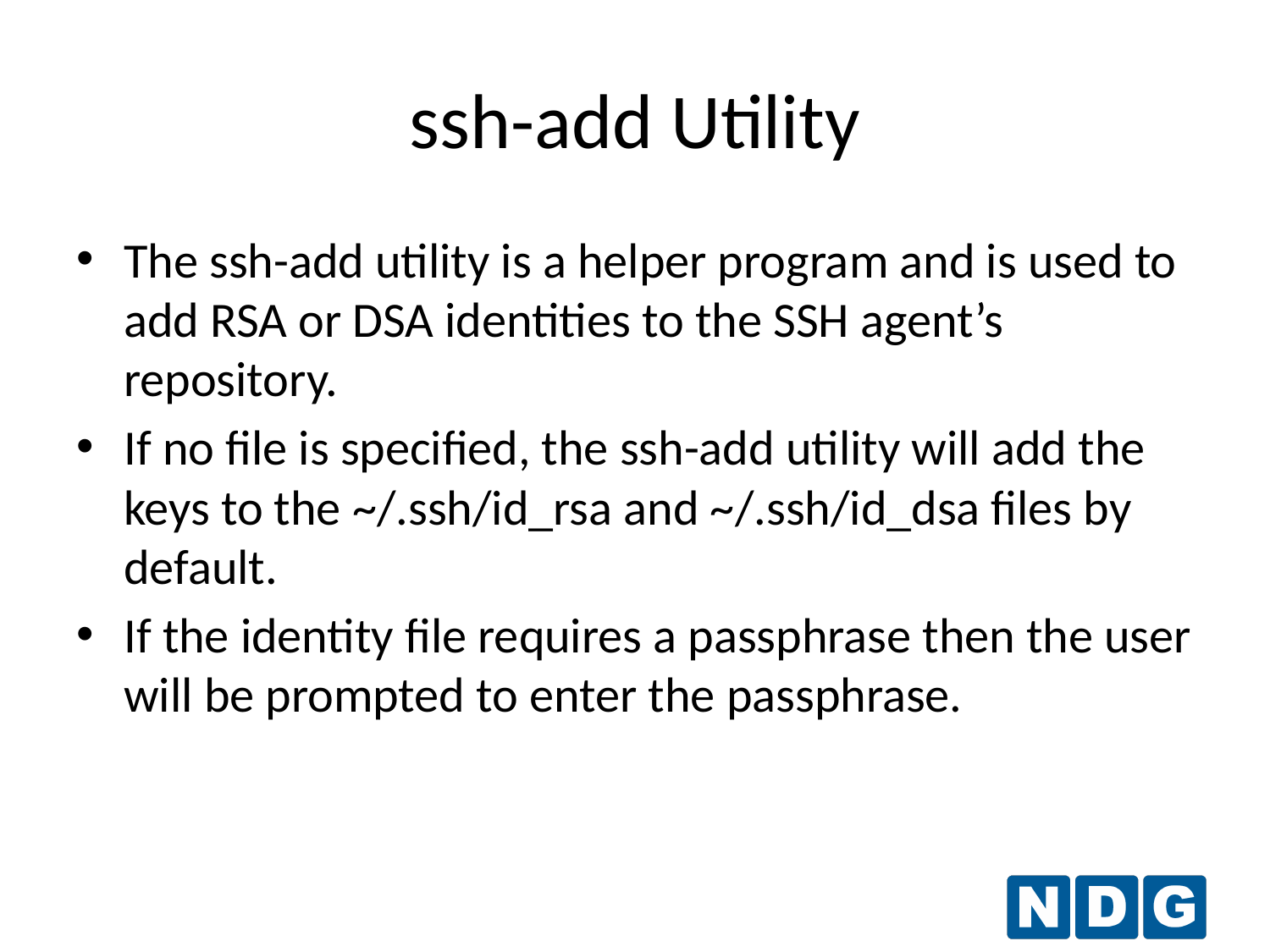

# ssh-add Utility
The ssh-add utility is a helper program and is used to add RSA or DSA identities to the SSH agent’s repository.
If no file is specified, the ssh-add utility will add the keys to the ~/.ssh/id_rsa and ~/.ssh/id_dsa files by default.
If the identity file requires a passphrase then the user will be prompted to enter the passphrase.